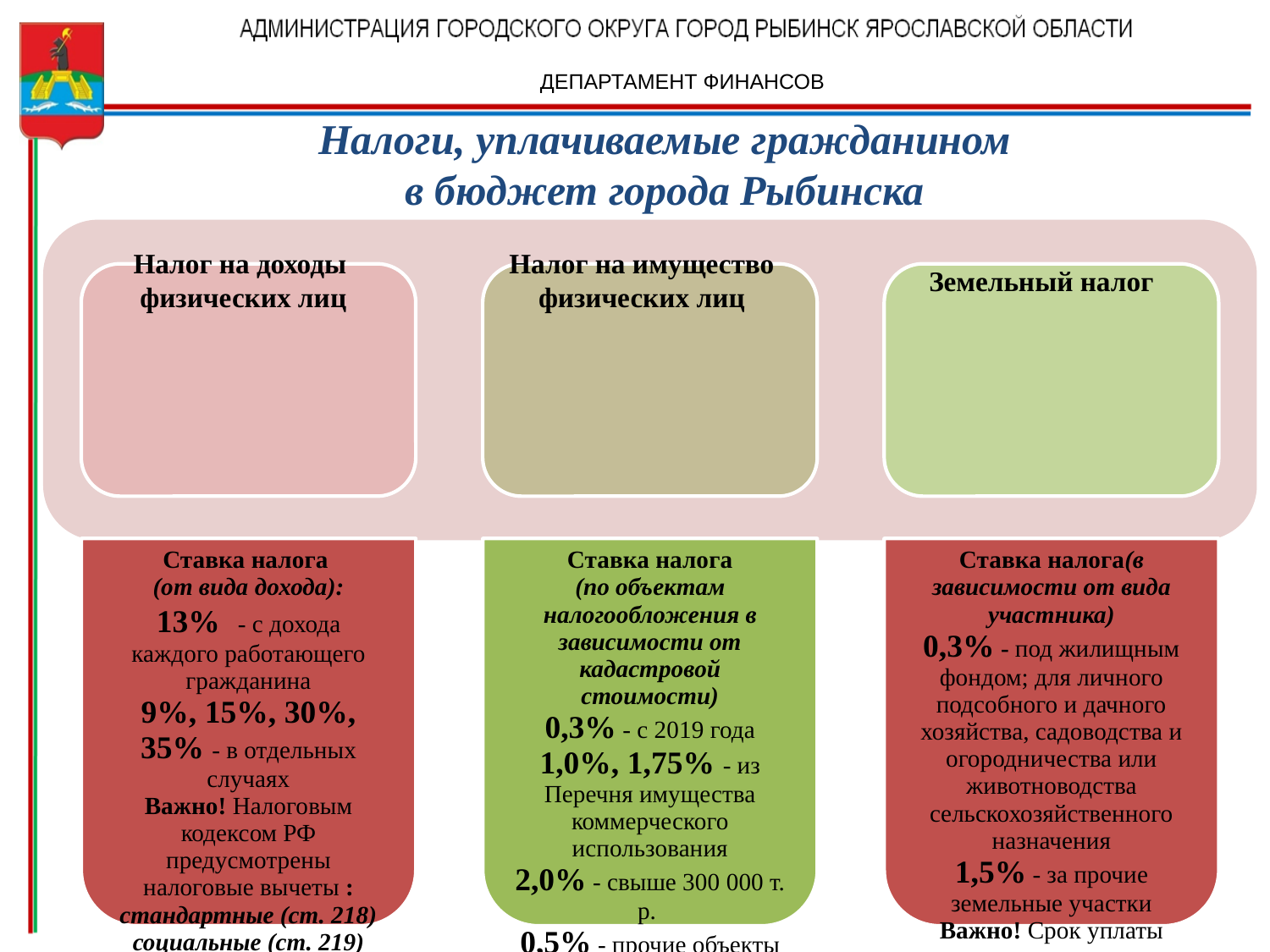

ДЕПАРТАМЕНТ ФИНАНСОВ
Налоги, уплачиваемые гражданином
в бюджет города Рыбинска
Ставка налога
(от вида дохода):
13%  - с дохода каждого работающего гражданина
9%, 15%, 30%, 35% - в отдельных случаях
Важно! Налоговым кодексом РФ предусмотрены налоговые вычеты :
стандартные (ст. 218)
социальные (ст. 219)
Ставка налога
(по объектам налогообложения в зависимости от кадастровой стоимости)
0,3% - с 2019 года
1,0%, 1,75% - из Перечня имущества коммерческого использования
2,0% - свыше 300 000 т. р.
Ставка налога(в зависимости от вида участника)
0,3% - под жилищным фондом; для личного подсобного и дачного хозяйства, садоводства и огородничества или животноводства сельскохозяйственного назначения
1,5% - за прочие земельные участки
Налог на имущество
физических лиц
Налог на доходы
физических лиц
Земельный налог